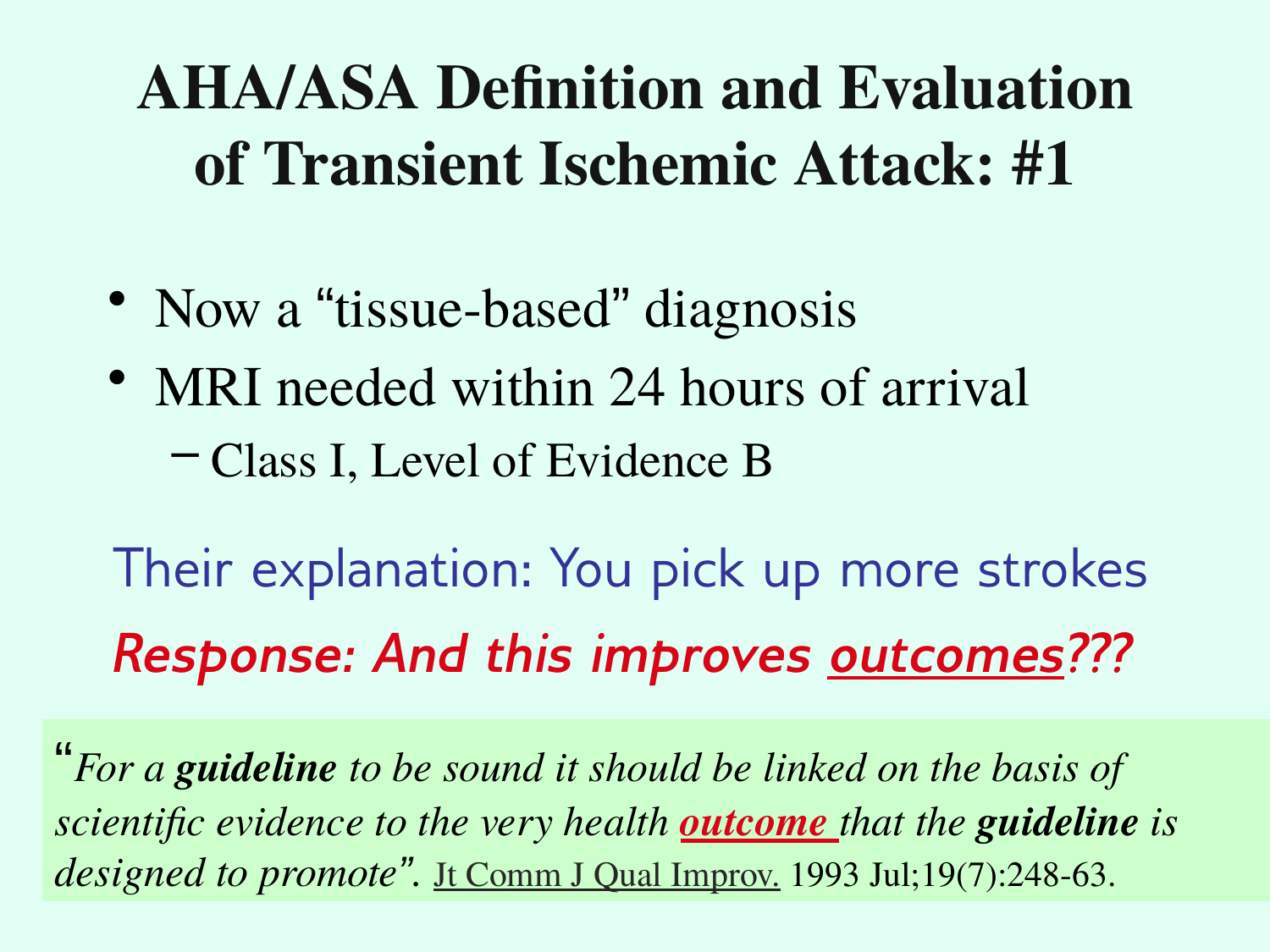

# AHA/ASA Definition and Evaluation of Transient Ischemic Attack: #1
Now a “tissue-based” diagnosis
MRI needed within 24 hours of arrival
Class I, Level of Evidence B

Their explanation: You pick up more strokes
Response: And this improves outcomes???
“For a guideline to be sound it should be linked on the basis of scientific evidence to the very health outcome that the guideline is designed to promote”. Jt Comm J Qual Improv. 1993 Jul;19(7):248-63.
83